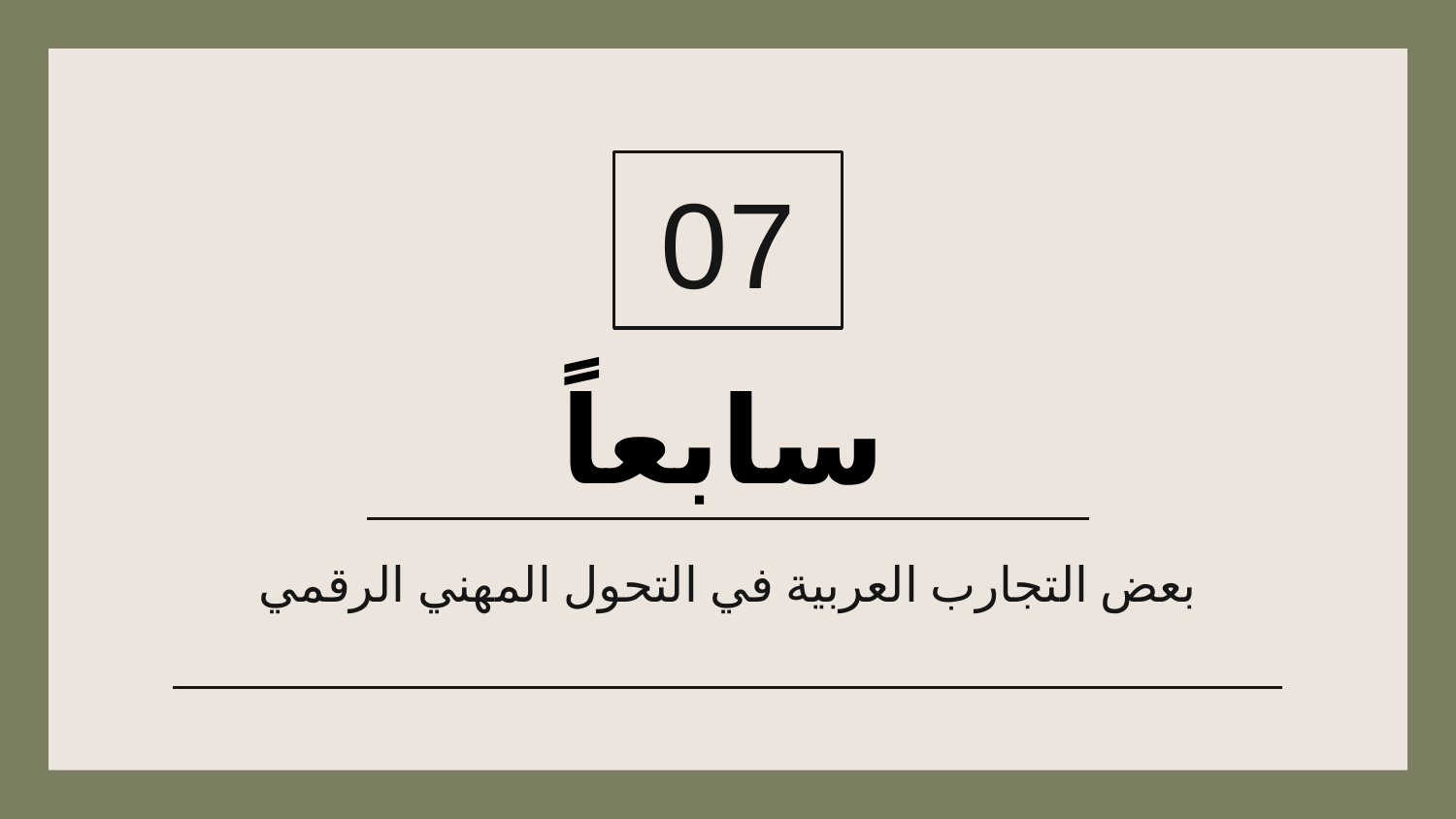

07
# سابعاً
بعض التجارب العربية في التحول المهني الرقمي